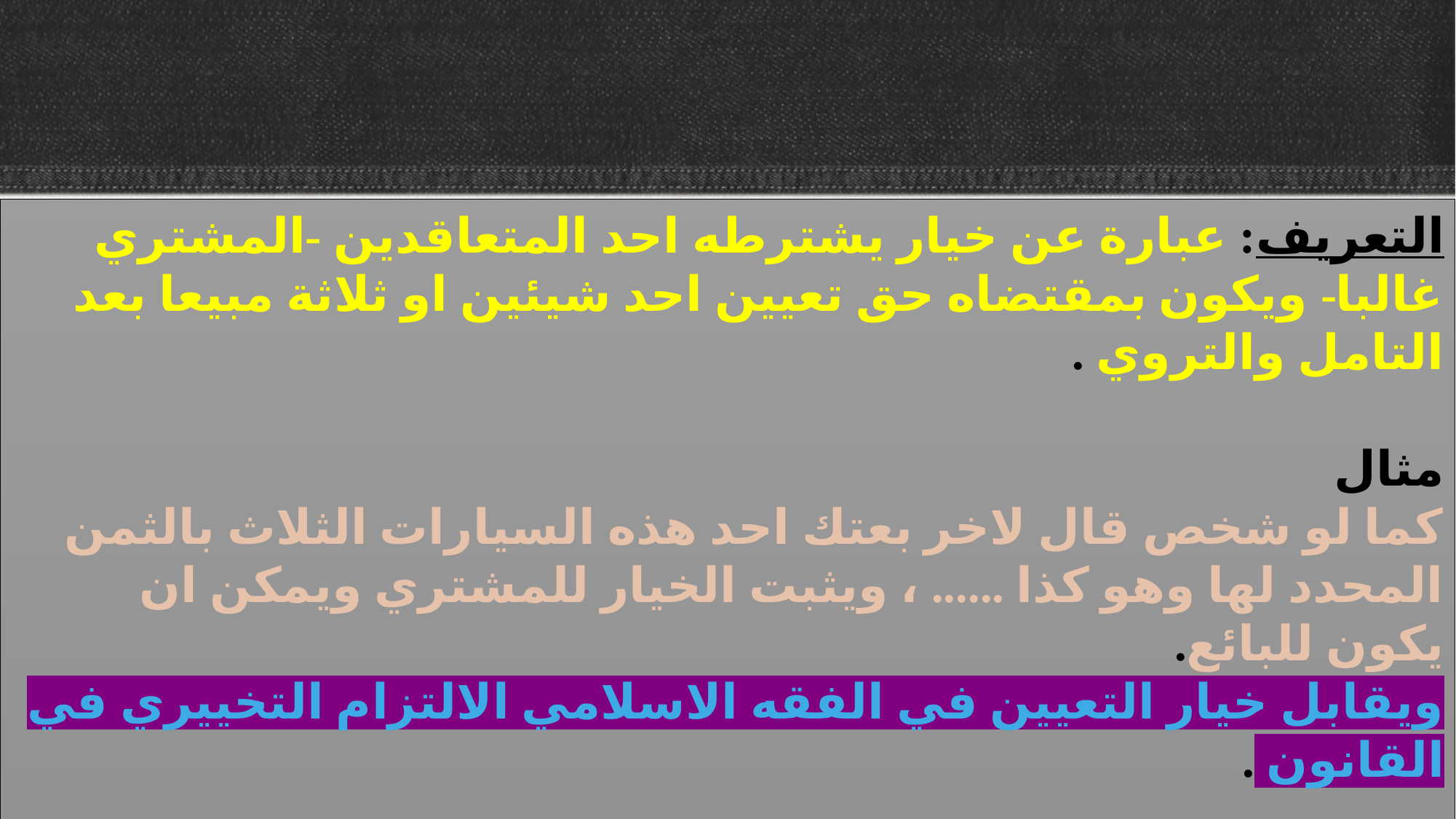

التعريف: عبارة عن خيار يشترطه احد المتعاقدين -المشتري غالبا- ويكون بمقتضاه حق تعيين احد شيئين او ثلاثة مبيعا بعد التامل والتروي .

مثال
كما لو شخص قال لاخر بعتك احد هذه السيارات الثلاث بالثمن المحدد لها وهو كذا ...... ، ويثبت الخيار للمشتري ويمكن ان يكون للبائع.
ويقابل خيار التعيين في الفقه الاسلامي الالتزام التخييري في القانون .

واجاز خيار التعيين الحنفية خلافا للجمهور الذي منعه .